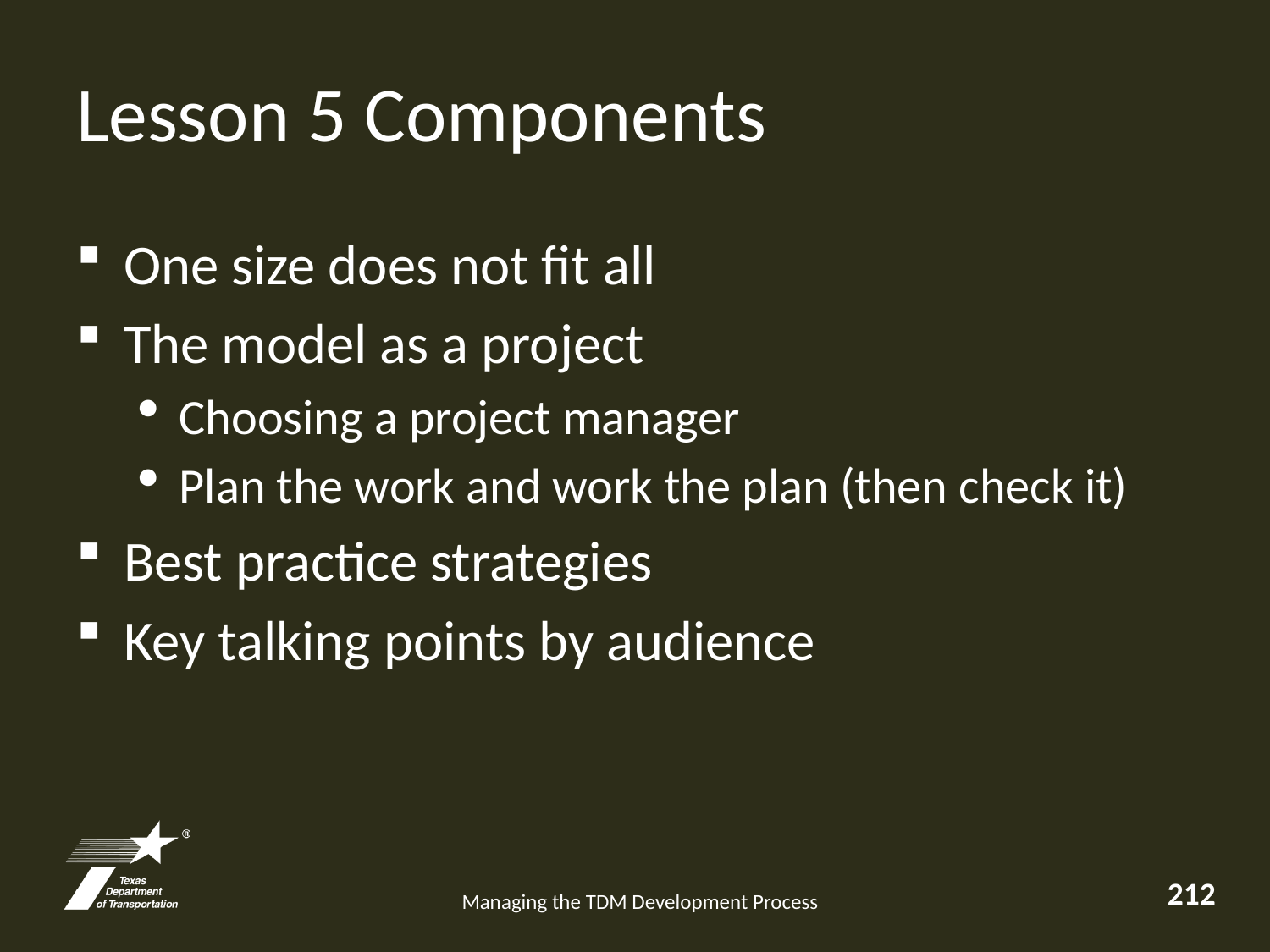

# Lesson 5 Components
One size does not fit all
The model as a project
Choosing a project manager
Plan the work and work the plan (then check it)
Best practice strategies
Key talking points by audience